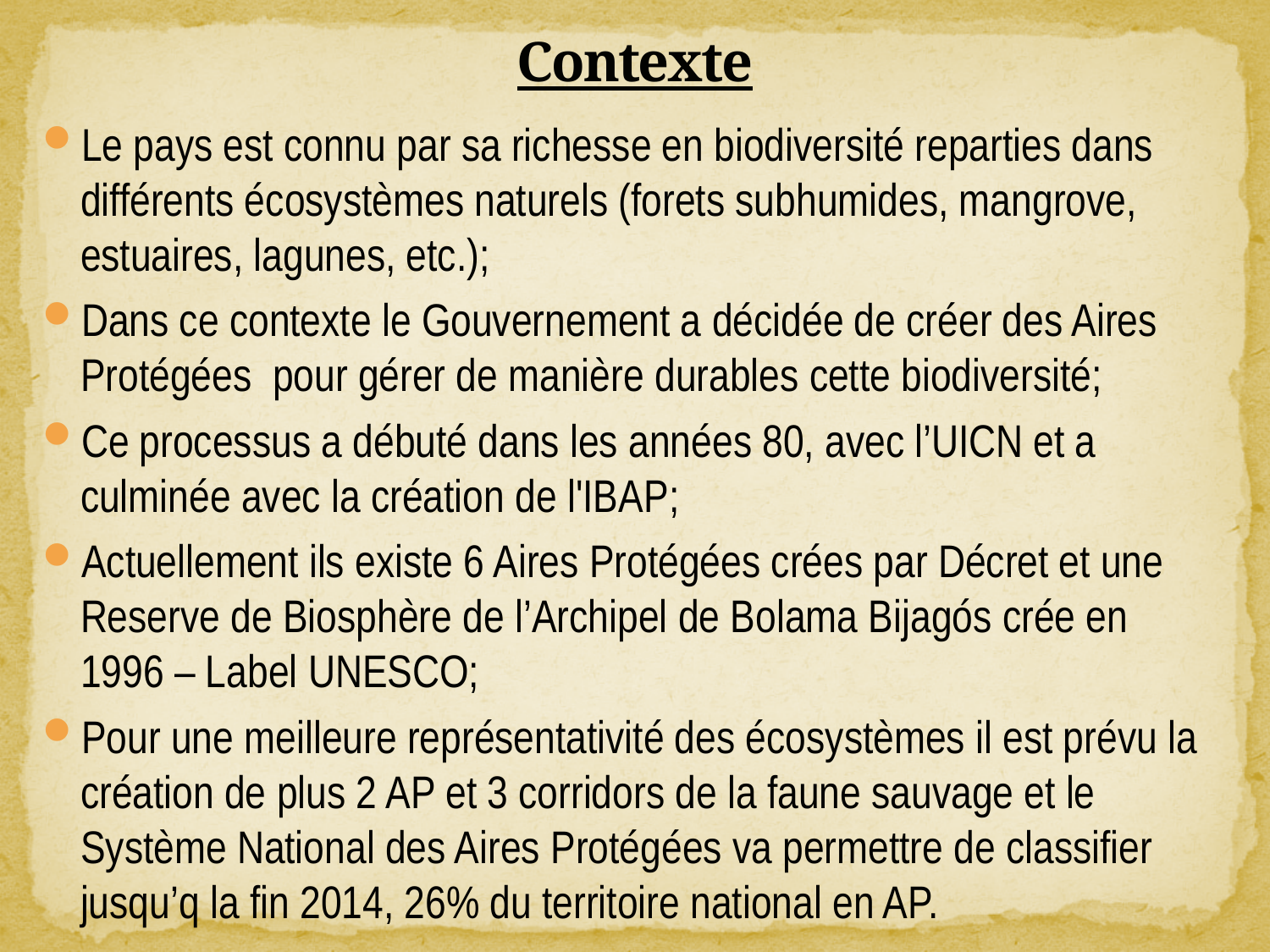

# Contexte
Le pays est connu par sa richesse en biodiversité reparties dans différents écosystèmes naturels (forets subhumides, mangrove, estuaires, lagunes, etc.);
Dans ce contexte le Gouvernement a décidée de créer des Aires Protégées  pour gérer de manière durables cette biodiversité;
Ce processus a débuté dans les années 80, avec l’UICN et a culminée avec la création de l'IBAP;
Actuellement ils existe 6 Aires Protégées crées par Décret et une Reserve de Biosphère de l’Archipel de Bolama Bijagós crée en 1996 – Label UNESCO;
Pour une meilleure représentativité des écosystèmes il est prévu la création de plus 2 AP et 3 corridors de la faune sauvage et le Système National des Aires Protégées va permettre de classifier jusqu’q la fin 2014, 26% du territoire national en AP.